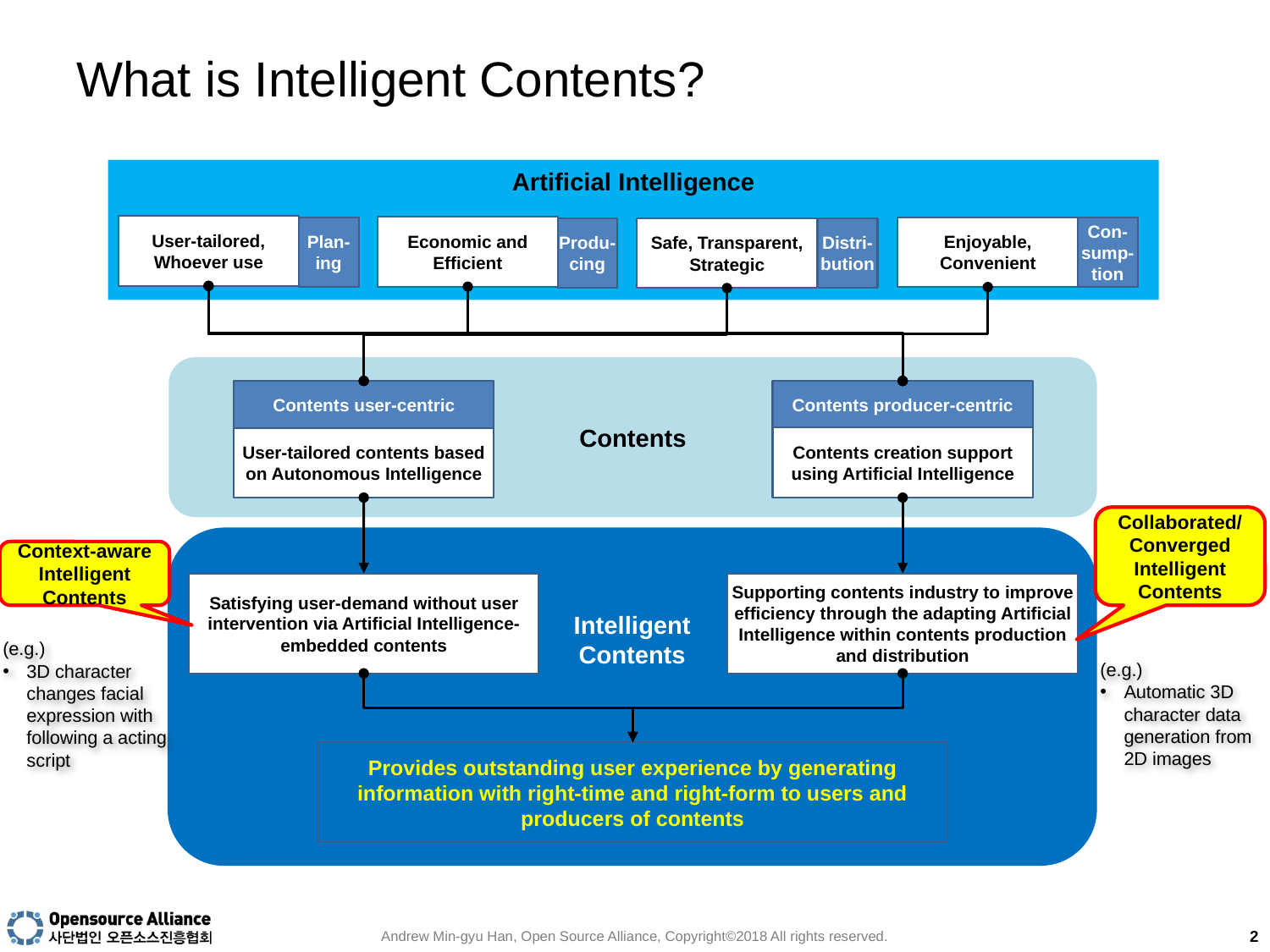

# What is Intelligent Contents?
Artificial Intelligence
User-tailored,
Whoever use
Plan-ing
Economic and Efficient
Produ-cing
Enjoyable, Convenient
Con-sump-tion
Distri-bution
Safe, Transparent,
Strategic
Contents
Contents user-centric
User-tailored contents based on Autonomous Intelligence
Contents producer-centric
Contents creation support using Artificial Intelligence
Collaborated/Converged Intelligent Contents

Intelligent
Contents
Context-aware Intelligent Contents
Satisfying user-demand without user intervention via Artificial Intelligence-embedded contents
Supporting contents industry to improve efficiency through the adapting Artificial Intelligence within contents production and distribution
(e.g.)
3D character changes facial expression with following a acting script
(e.g.)
Automatic 3D character data generation from 2D images

Provides outstanding user experience by generating information with right-time and right-form to users and producers of contents
Andrew Min-gyu Han, Open Source Alliance, Copyright©2018 All rights reserved.
2